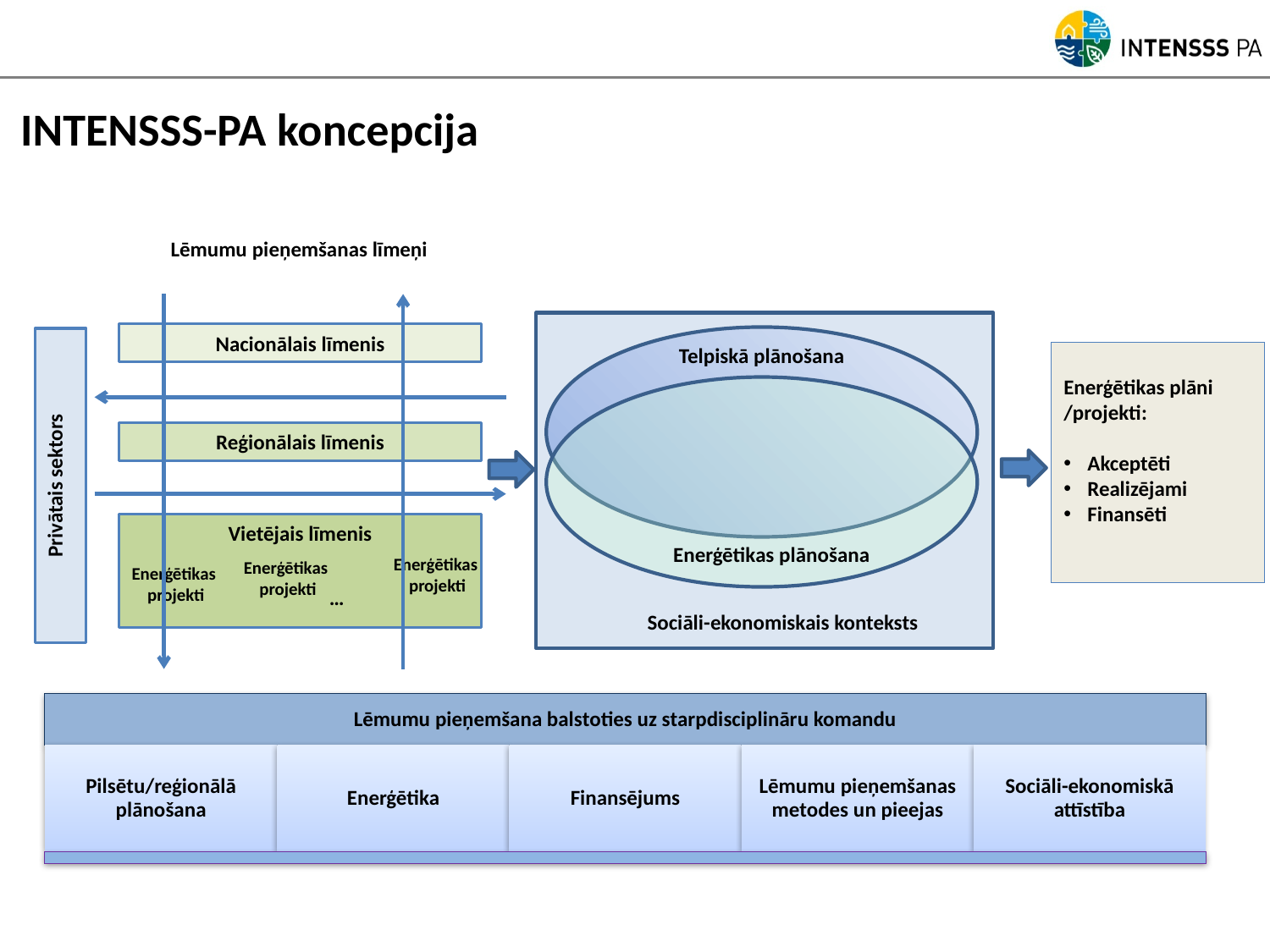

INTENSSS-PA koncepcija
Lēmumu pieņemšanas līmeņi

Telpiskā plānošana

Enerģētikas plānošana
Sociāli-ekonomiskais konteksts
Nacionālais līmenis
Privātais sektors

Enerģētikas plāni /projekti:

Akceptēti
Realizējami
Finansēti

Reģionālais līmenis

Vietējais līmenis

Enerģētikas  projekti
Enerģētikas  projekti
Enerģētikas  projekti
…
Lēmumu pieņemšana balstoties uz starpdisciplināru komandu
Pilsētu/reģionālā plānošana
Enerģētika
Finansējums
Lēmumu pieņemšanas metodes un pieejas
Sociāli-ekonomiskā attīstība